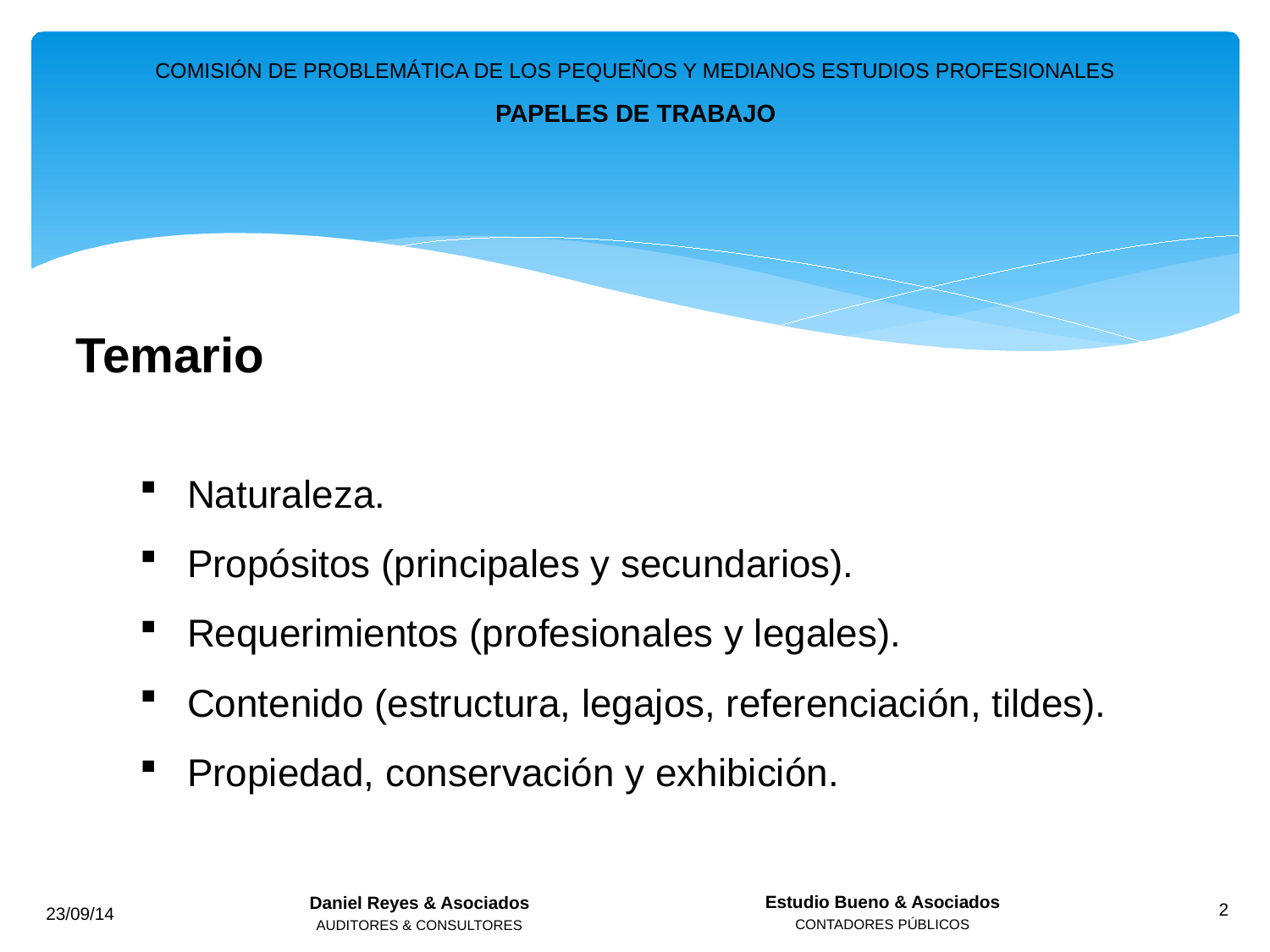

COMISIÓN DE PROBLEMÁTICA DE LOS PEQUEÑOS Y MEDIANOS ESTUDIOS PROFESIONALES
PAPELES DE TRABAJO
Temario

Naturaleza.
Propósitos (principales y secundarios).
Requerimientos (profesionales y legales).
Contenido (estructura, legajos, referenciación, tildes).
Propiedad, conservación y exhibición.

Estudio Bueno & Asociados
CONTADORES PÚBLICOS
Daniel Reyes & Asociados
AUDITORES & CONSULTORES
23/09/14
2